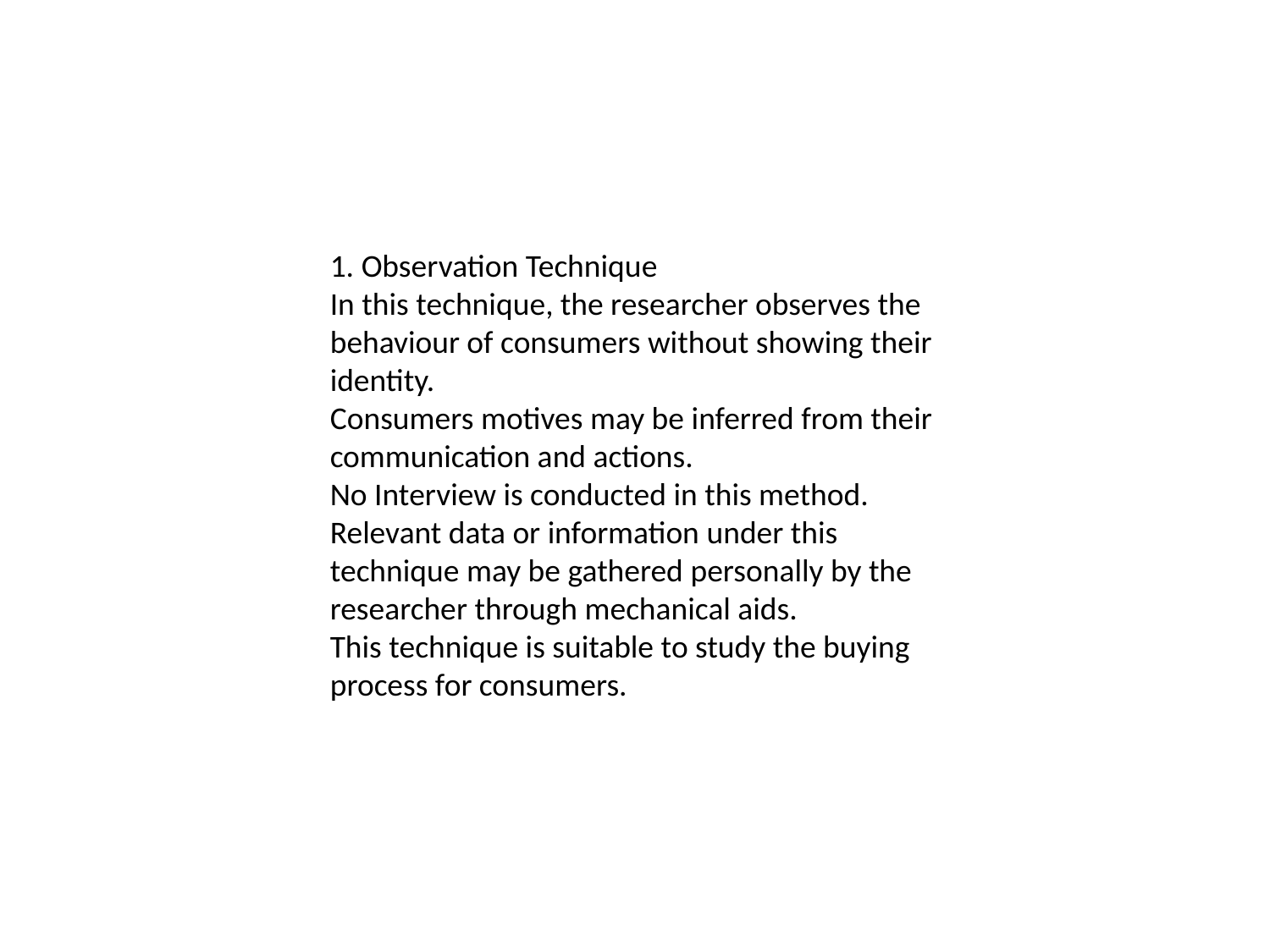

1. Observation Technique
In this technique, the researcher observes the behaviour of consumers without showing their identity.
Consumers motives may be inferred from their communication and actions.
No Interview is conducted in this method. Relevant data or information under this technique may be gathered personally by the researcher through mechanical aids.
This technique is suitable to study the buying process for consumers.